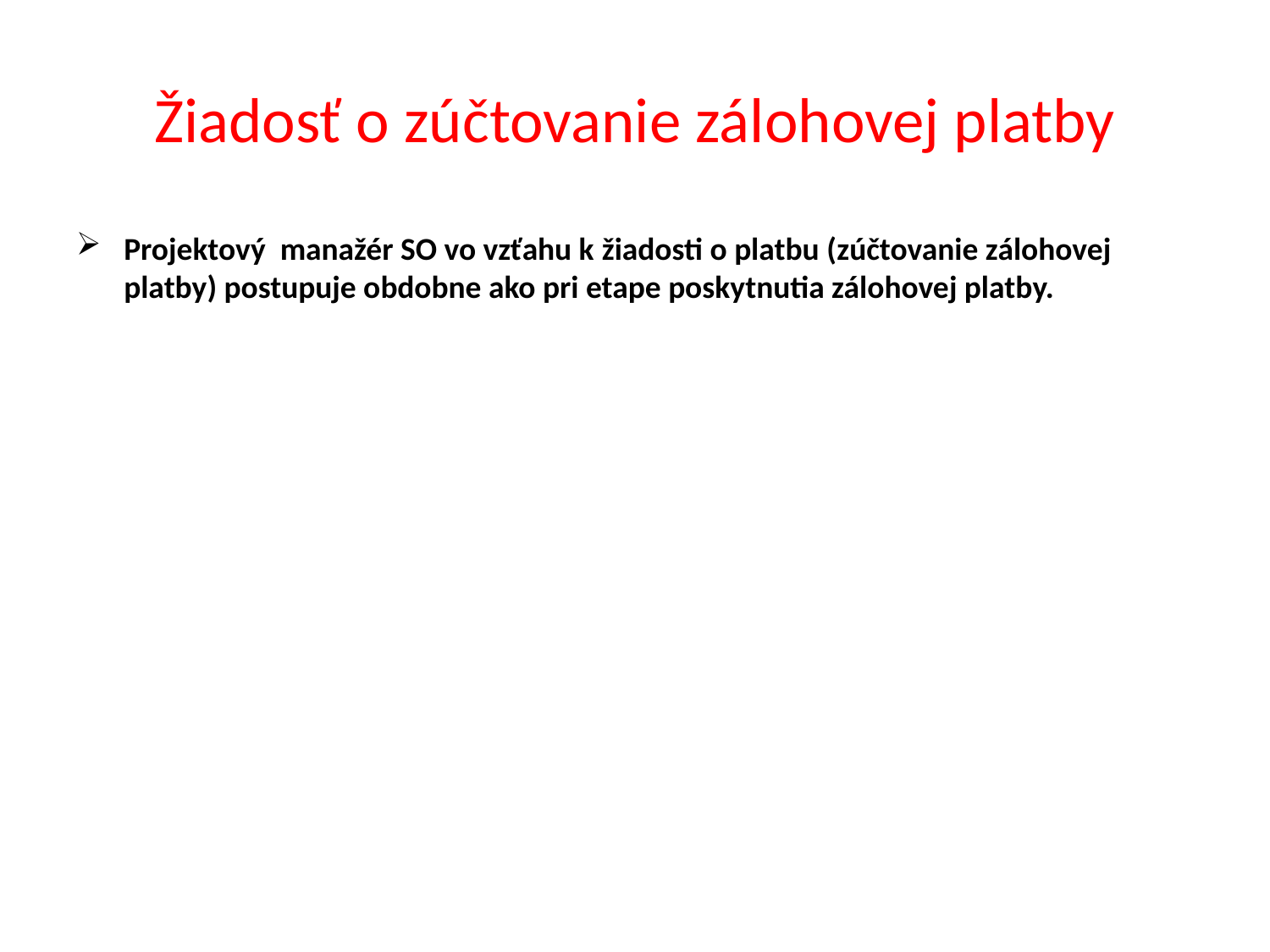

# Žiadosť o zúčtovanie zálohovej platby
Projektový  manažér SO vo vzťahu k žiadosti o platbu (zúčtovanie zálohovej platby) postupuje obdobne ako pri etape poskytnutia zálohovej platby.